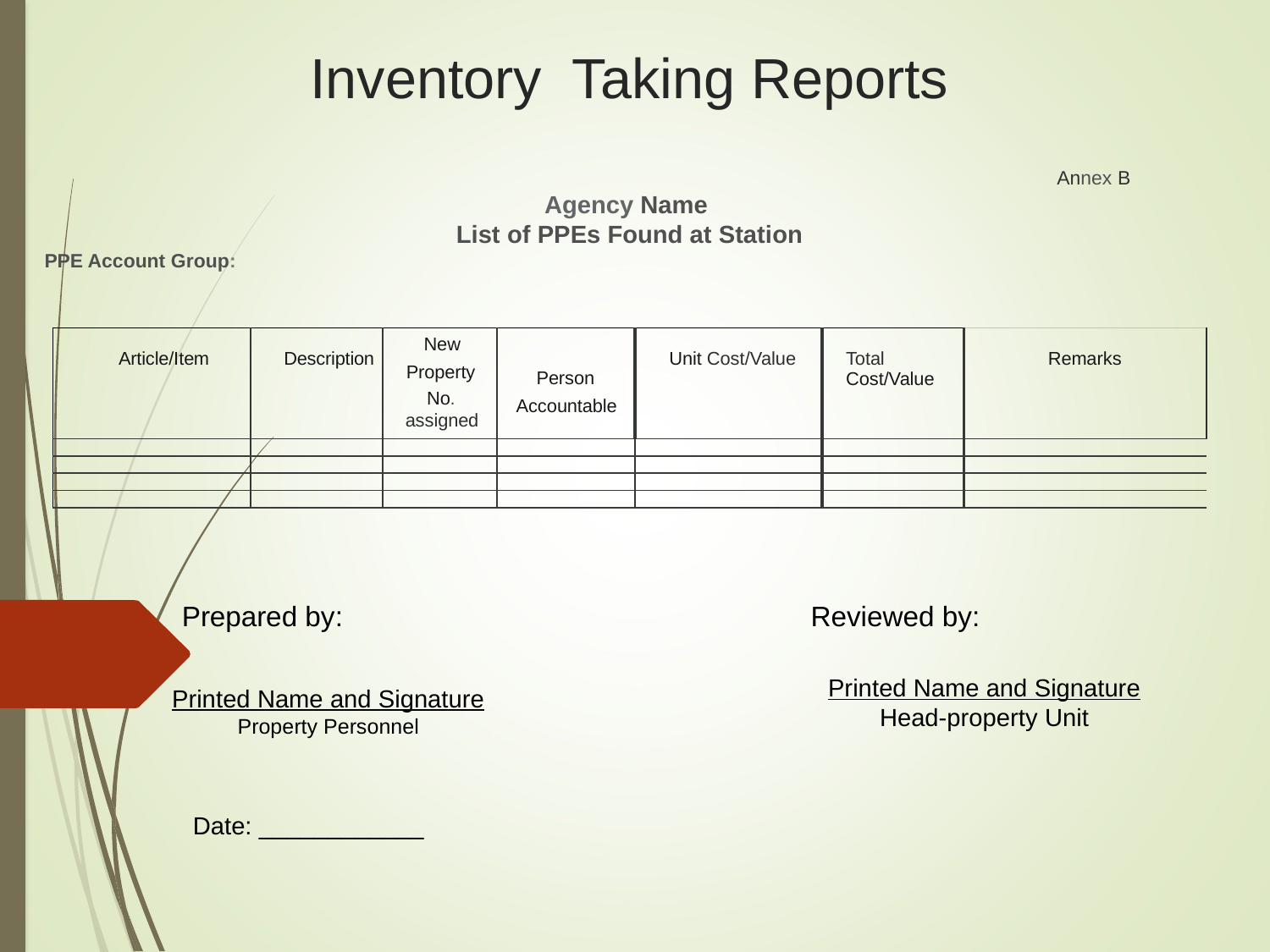

# Inventory  Taking Reports
                                                                                                                                                                                        Annex B
Agency Name
List of PPEs Found at Station
PPE Account Group:
| Article/Item | Description | New Property No. assigned | Person Accountable | Unit Cost/Value | Total Cost/Value | Remarks |
| --- | --- | --- | --- | --- | --- | --- |
|  |  |  |  |  |  |  |
|  |  |  |  |  |  |  |
|  |  |  |  |  |  |  |
|  |  |  |  |  |  |  |
Prepared by:	                                                Reviewed by:
Printed Name and Signature
Head-property Unit
Printed Name and Signature
Property Personnel
Date: ____________